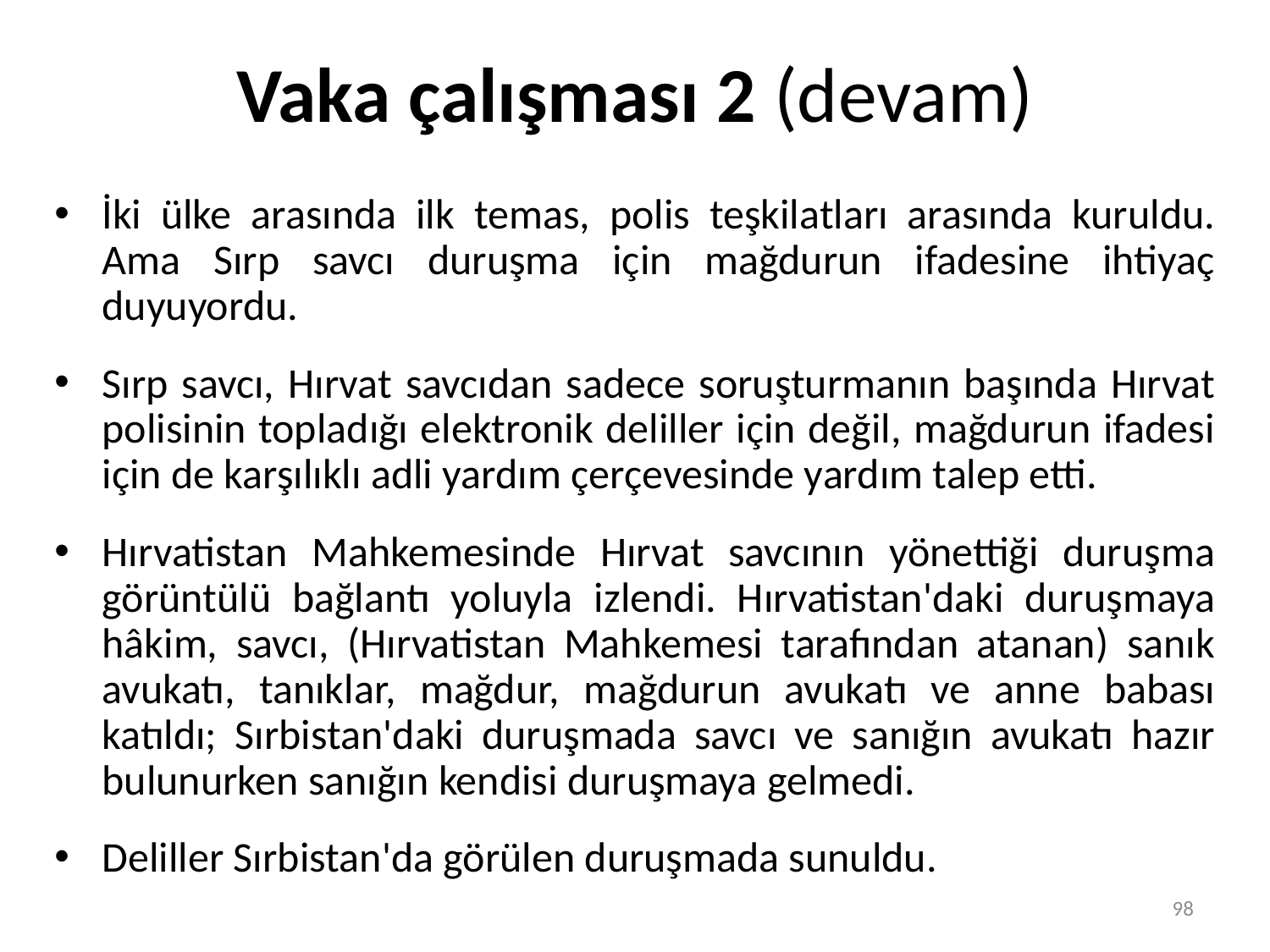

# Vaka çalışması 2 (devam)
İki ülke arasında ilk temas, polis teşkilatları arasında kuruldu. Ama Sırp savcı duruşma için mağdurun ifadesine ihtiyaç duyuyordu.
Sırp savcı, Hırvat savcıdan sadece soruşturmanın başında Hırvat polisinin topladığı elektronik deliller için değil, mağdurun ifadesi için de karşılıklı adli yardım çerçevesinde yardım talep etti.
Hırvatistan Mahkemesinde Hırvat savcının yönettiği duruşma görüntülü bağlantı yoluyla izlendi. Hırvatistan'daki duruşmaya hâkim, savcı, (Hırvatistan Mahkemesi tarafından atanan) sanık avukatı, tanıklar, mağdur, mağdurun avukatı ve anne babası katıldı; Sırbistan'daki duruşmada savcı ve sanığın avukatı hazır bulunurken sanığın kendisi duruşmaya gelmedi.
Deliller Sırbistan'da görülen duruşmada sunuldu.

98